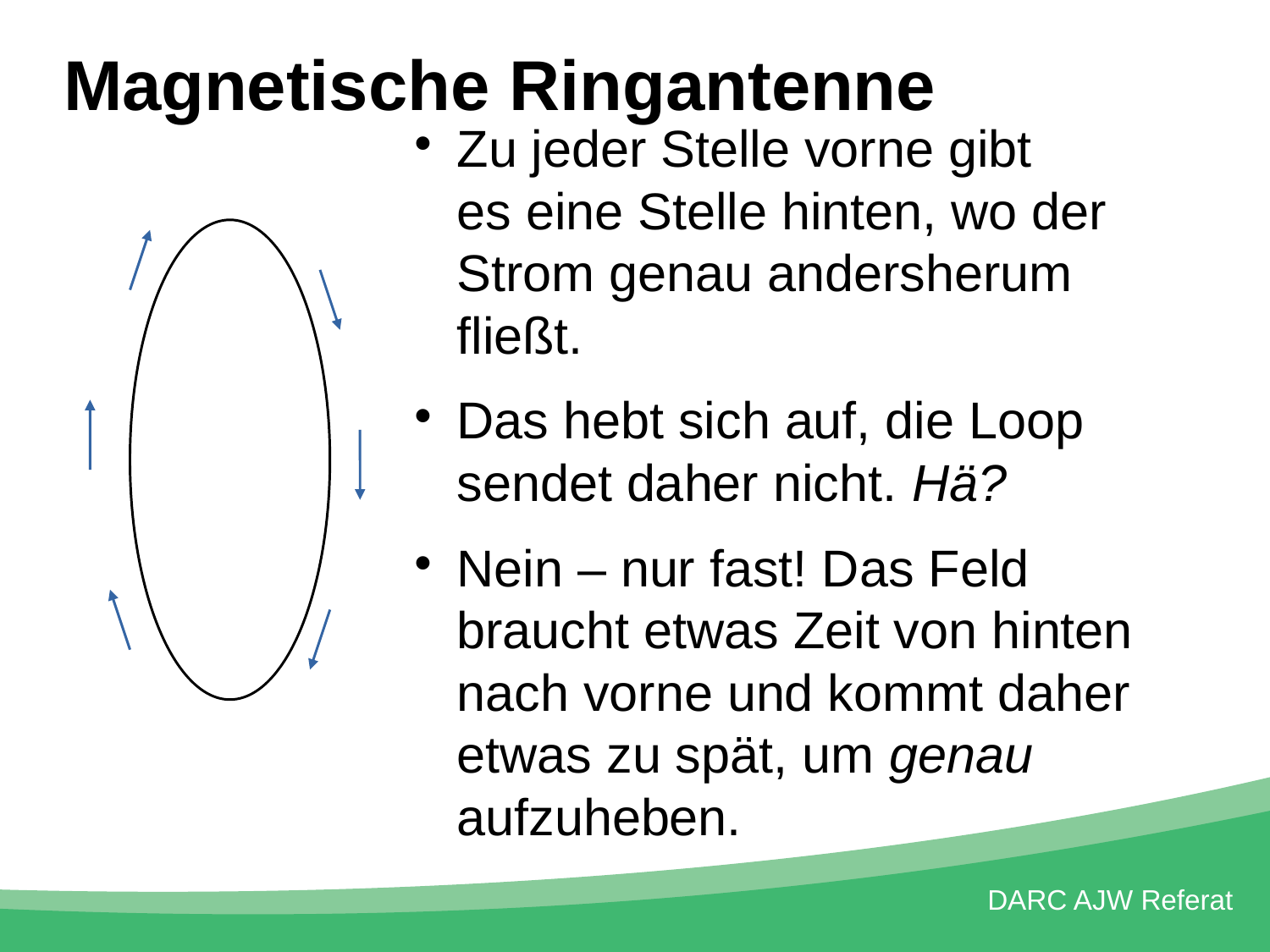

Magnetische Ringantenne
Zu jeder Stelle vorne gibt
es eine Stelle hinten, wo der
Strom genau andersherum fließt.
Das hebt sich auf, die Loop
sendet daher nicht. Hä?
Nein – nur fast! Das Feld braucht etwas Zeit von hinten nach vorne und kommt daher etwas zu spät, um genau aufzuheben.